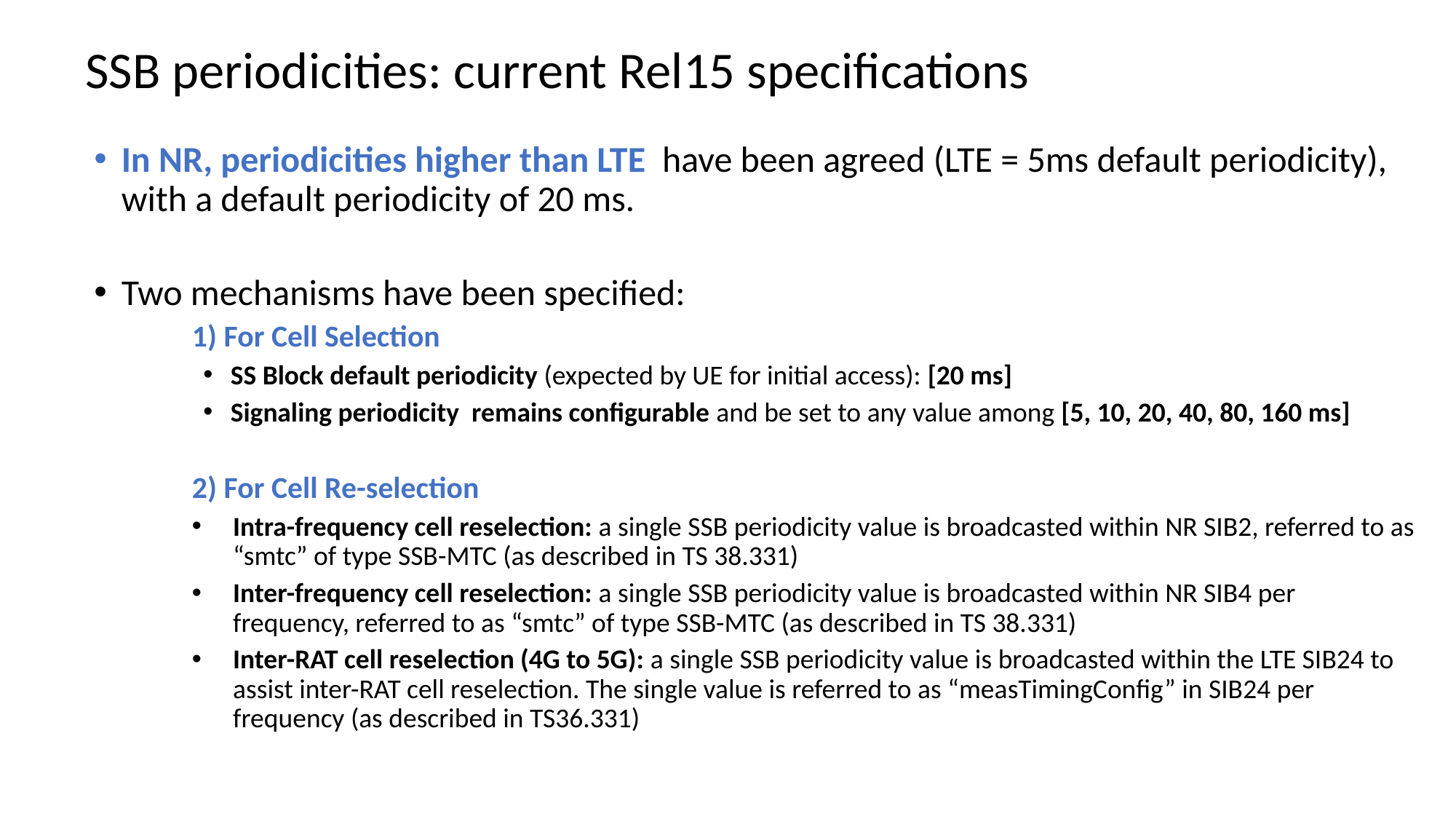

# SSB periodicities: current Rel15 specifications
In NR, periodicities higher than LTE  have been agreed (LTE = 5ms default periodicity), with a default periodicity of 20 ms.

Two mechanisms have been specified:
1) For Cell Selection
SS Block default periodicity (expected by UE for initial access): [20 ms]
Signaling periodicity  remains configurable and be set to any value among [5, 10, 20, 40, 80, 160 ms]

2) For Cell Re-selection
Intra-frequency cell reselection: a single SSB periodicity value is broadcasted within NR SIB2, referred to as “smtc” of type SSB-MTC (as described in TS 38.331)
Inter-frequency cell reselection: a single SSB periodicity value is broadcasted within NR SIB4 per frequency, referred to as “smtc” of type SSB-MTC (as described in TS 38.331)
Inter-RAT cell reselection (4G to 5G): a single SSB periodicity value is broadcasted within the LTE SIB24 to assist inter-RAT cell reselection. The single value is referred to as “measTimingConfig” in SIB24 per frequency (as described in TS36.331)